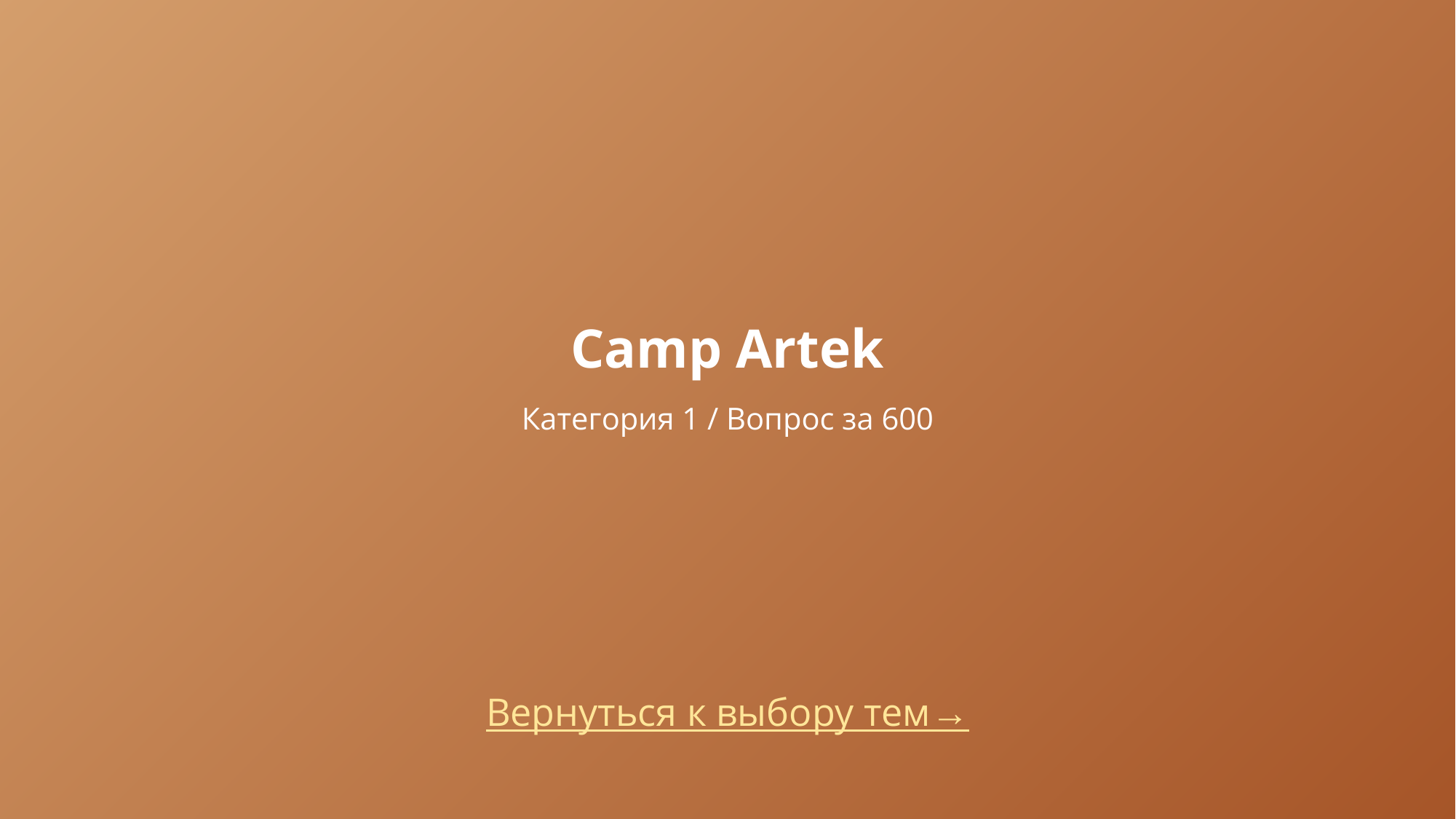

# Camp Artek Категория 1 / Вопрос за 600
Вернуться к выбору тем→